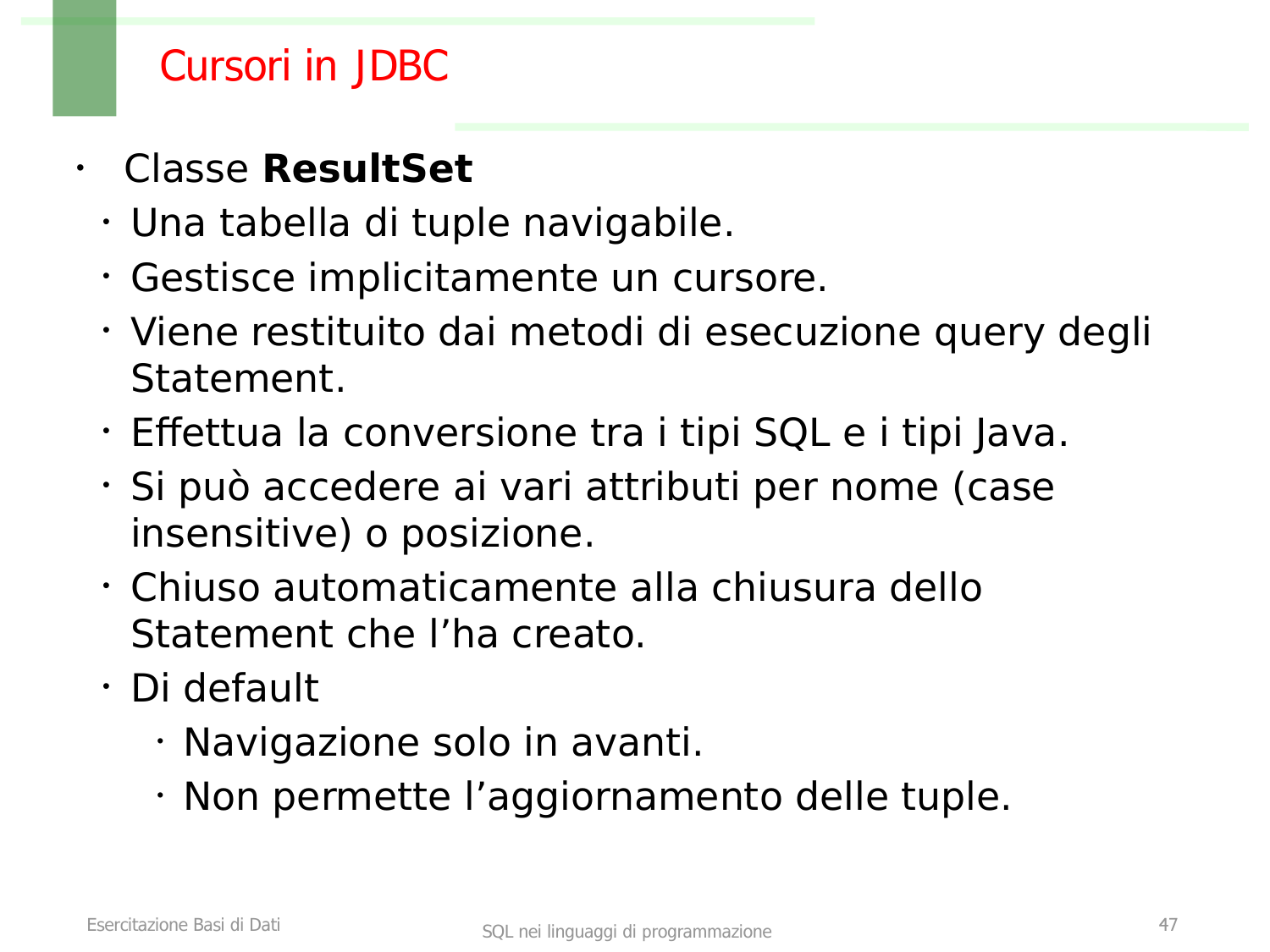

# Cursori in JDBC
Classe ResultSet
Una tabella di tuple navigabile.
Gestisce implicitamente un cursore.
Viene restituito dai metodi di esecuzione query degli Statement.
Effettua la conversione tra i tipi SQL e i tipi Java.
Si può accedere ai vari attributi per nome (case insensitive) o posizione.
Chiuso automaticamente alla chiusura dello Statement che l’ha creato.
Di default
Navigazione solo in avanti.
Non permette l’aggiornamento delle tuple.
SQL nei linguaggi di programmazione